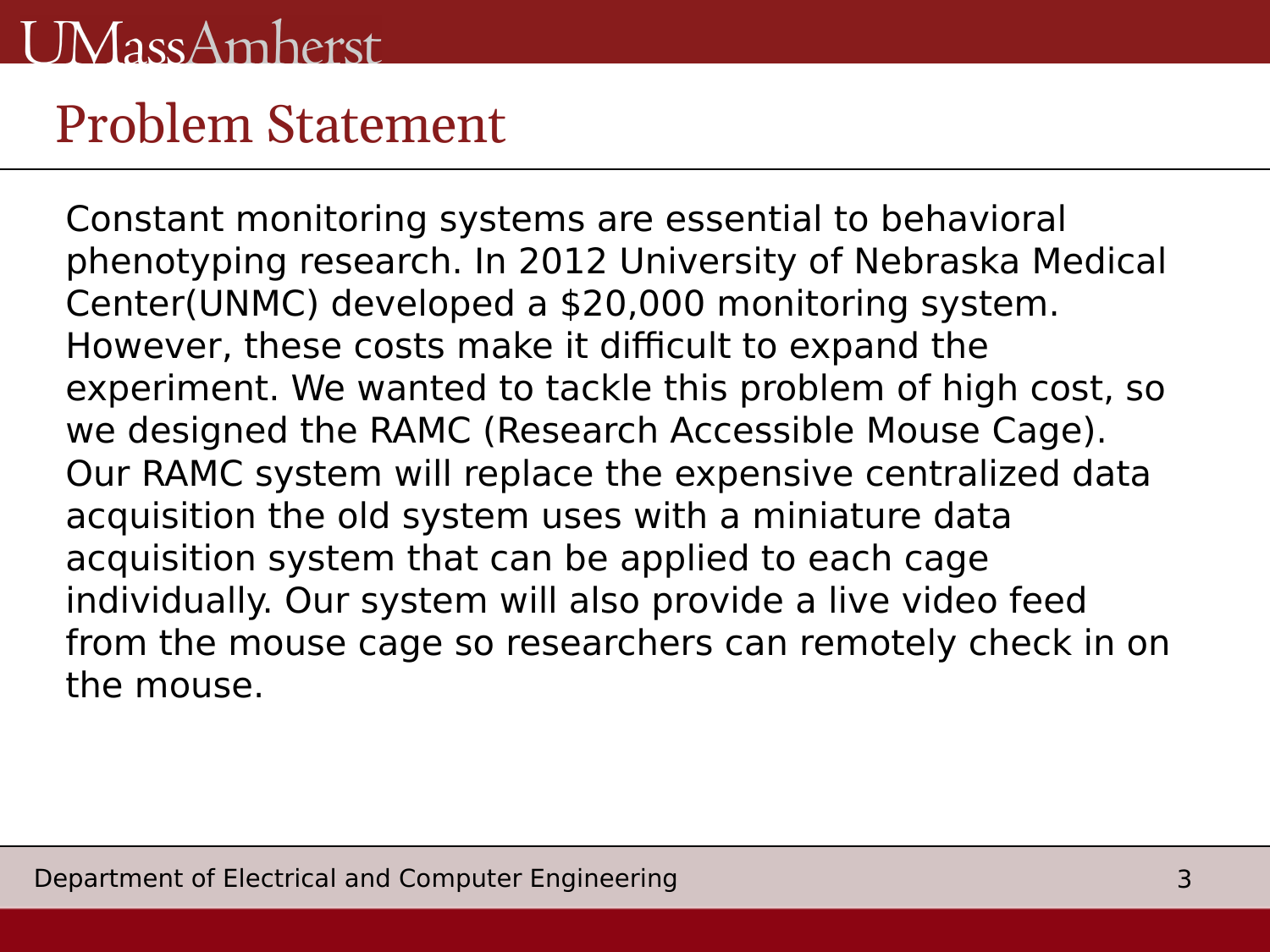

# Problem Statement
Constant monitoring systems are essential to behavioral phenotyping research. In 2012 University of Nebraska Medical Center(UNMC) developed a $20,000 monitoring system. However, these costs make it difficult to expand the experiment. We wanted to tackle this problem of high cost, so we designed the RAMC (Research Accessible Mouse Cage). Our RAMC system will replace the expensive centralized data acquisition the old system uses with a miniature data acquisition system that can be applied to each cage individually. Our system will also provide a live video feed from the mouse cage so researchers can remotely check in on the mouse.